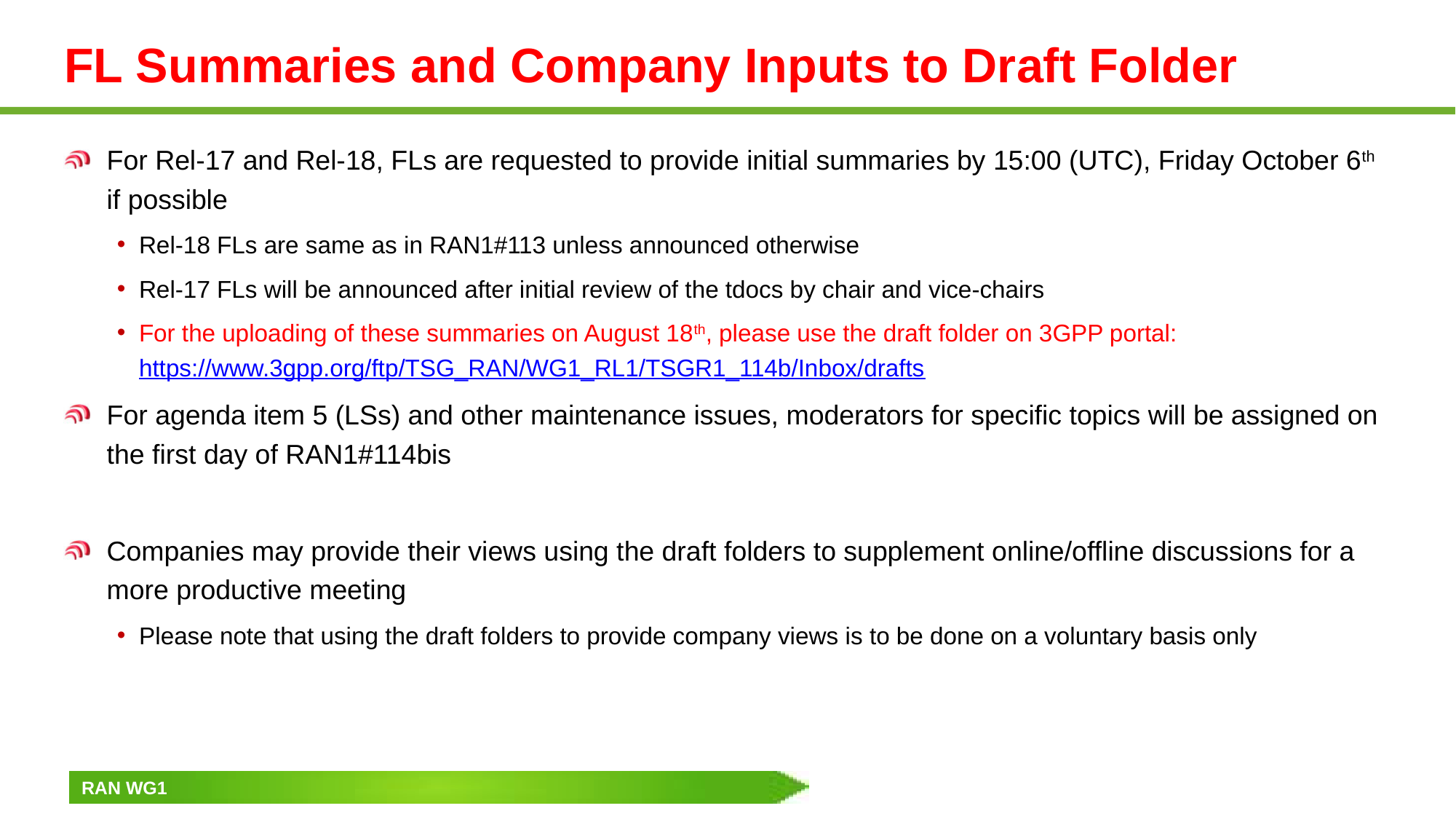

# FL Summaries and Company Inputs to Draft Folder
For Rel-17 and Rel-18, FLs are requested to provide initial summaries by 15:00 (UTC), Friday October 6th if possible
Rel-18 FLs are same as in RAN1#113 unless announced otherwise
Rel-17 FLs will be announced after initial review of the tdocs by chair and vice-chairs
For the uploading of these summaries on August 18th, please use the draft folder on 3GPP portal:
https://www.3gpp.org/ftp/TSG_RAN/WG1_RL1/TSGR1_114b/Inbox/drafts
For agenda item 5 (LSs) and other maintenance issues, moderators for specific topics will be assigned on the first day of RAN1#114bis

Companies may provide their views using the draft folders to supplement online/offline discussions for a more productive meeting
Please note that using the draft folders to provide company views is to be done on a voluntary basis only